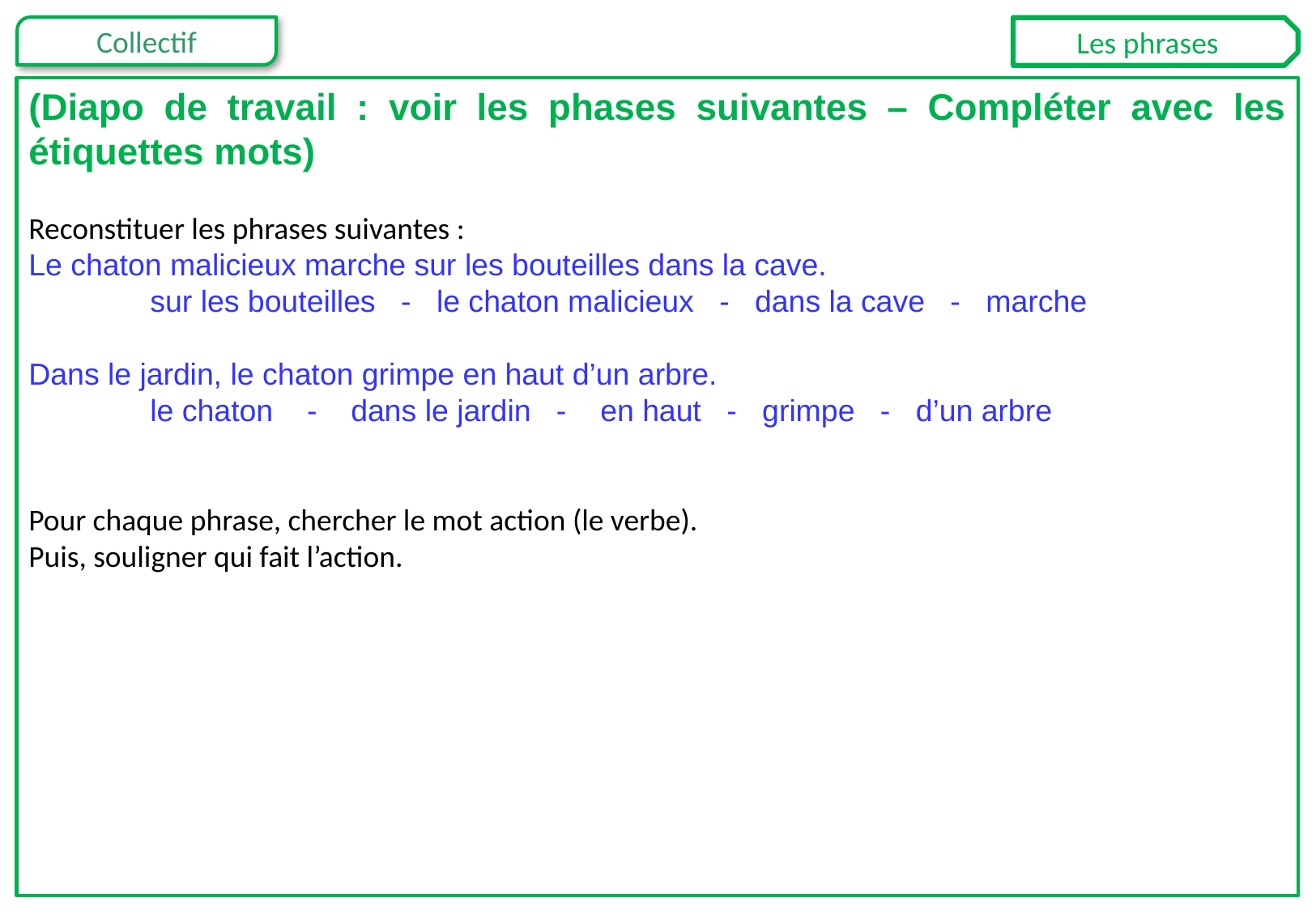

Les phrases
(Diapo de travail : voir les phases suivantes – Compléter avec les étiquettes mots)

Reconstituer les phrases suivantes :
Le chaton malicieux marche sur les bouteilles dans la cave.
	sur les bouteilles   -   le chaton malicieux   -   dans la cave   -   marche

Dans le jardin, le chaton grimpe en haut d’un arbre.
	le chaton    -    dans le jardin   -    en haut   -   grimpe   -   d’un arbre

Pour chaque phrase, chercher le mot action (le verbe).
Puis, souligner qui fait l’action.